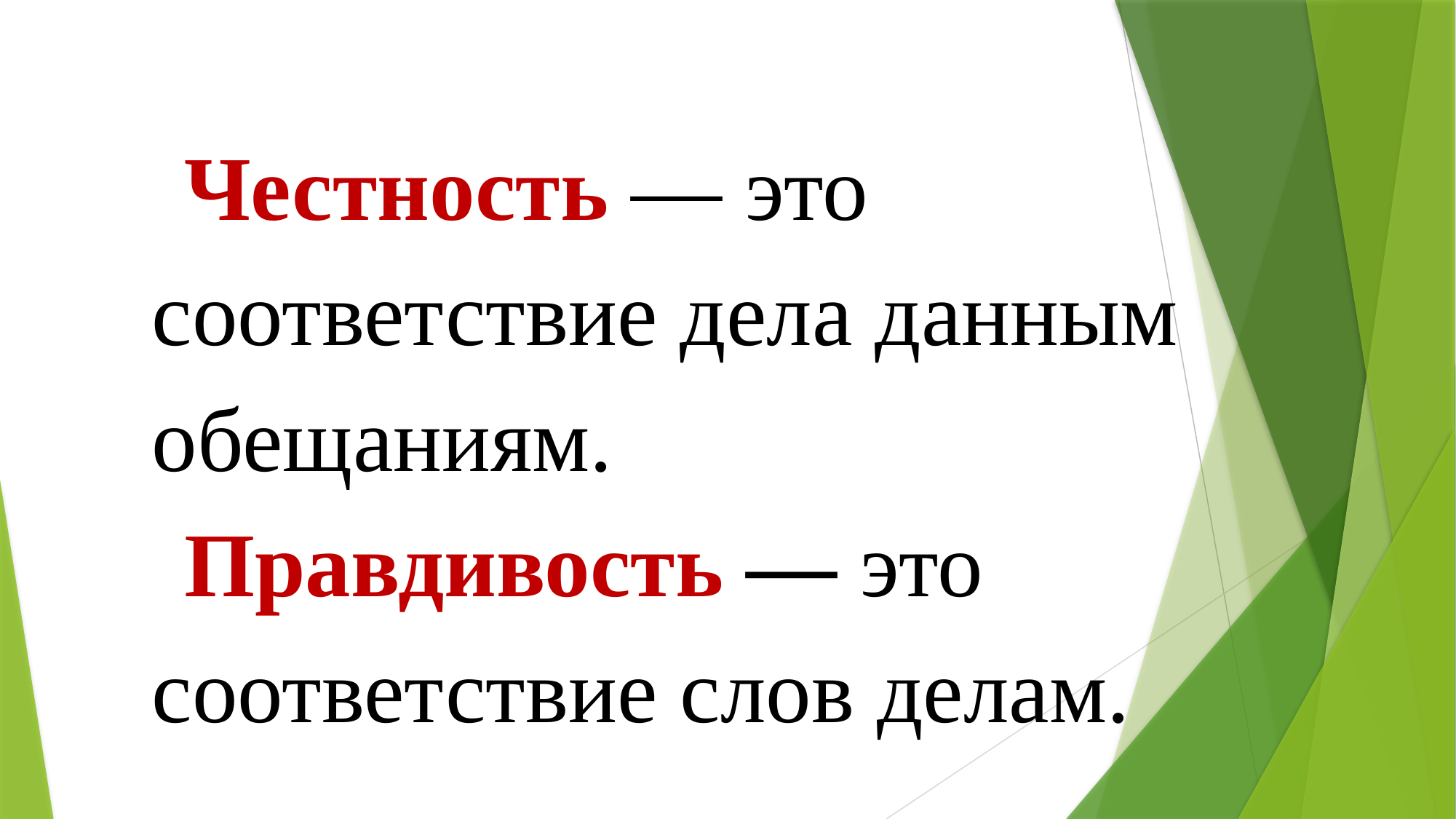

Честность — это соответствие дела данным обещаниям.
Правдивость — это соответствие слов делам.